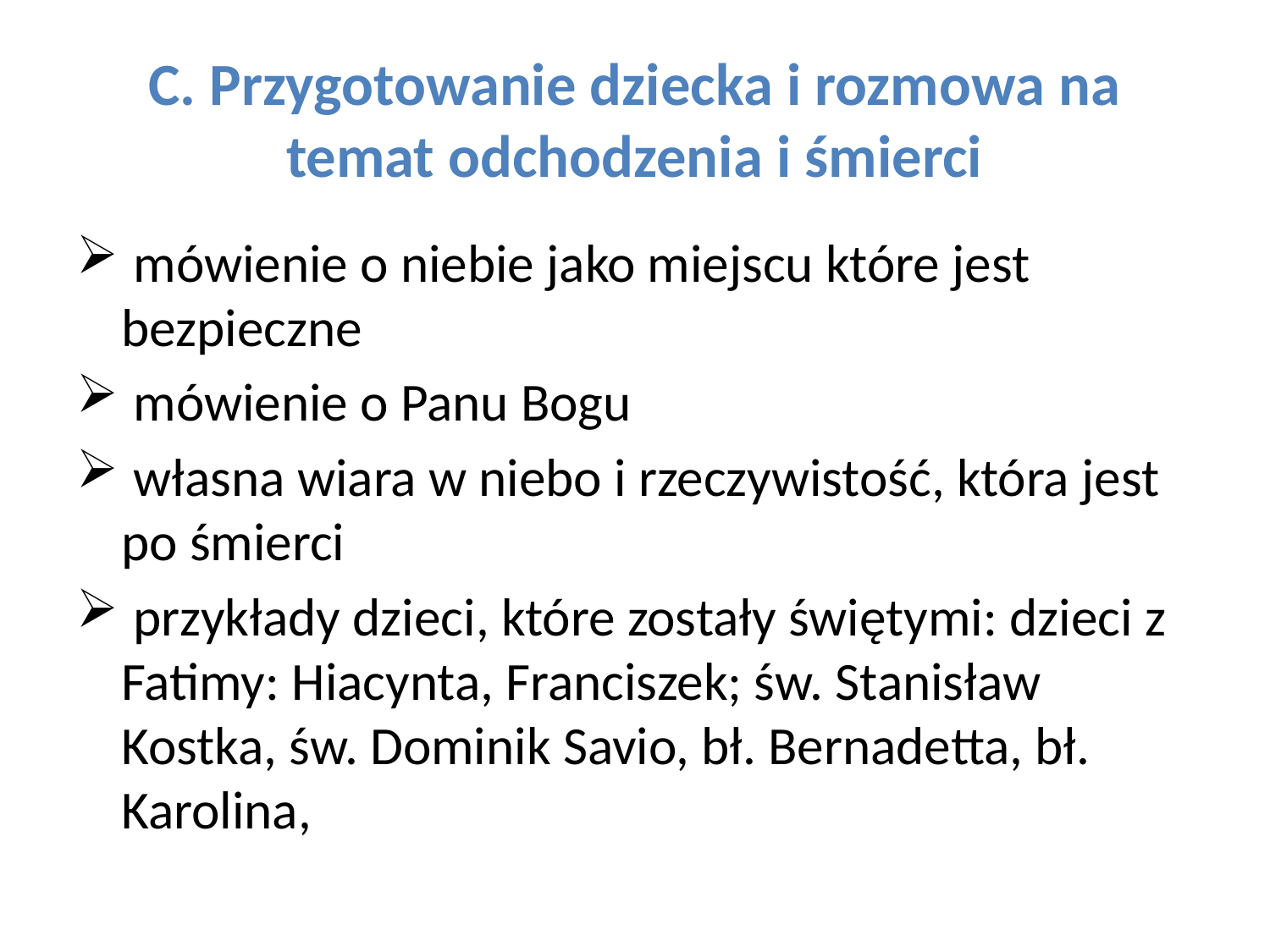

# C. Przygotowanie dziecka i rozmowa na temat odchodzenia i śmierci
 mówienie o niebie jako miejscu które jest bezpieczne
 mówienie o Panu Bogu
 własna wiara w niebo i rzeczywistość, która jest po śmierci
 przykłady dzieci, które zostały świętymi: dzieci z Fatimy: Hiacynta, Franciszek; św. Stanisław Kostka, św. Dominik Savio, bł. Bernadetta, bł. Karolina,